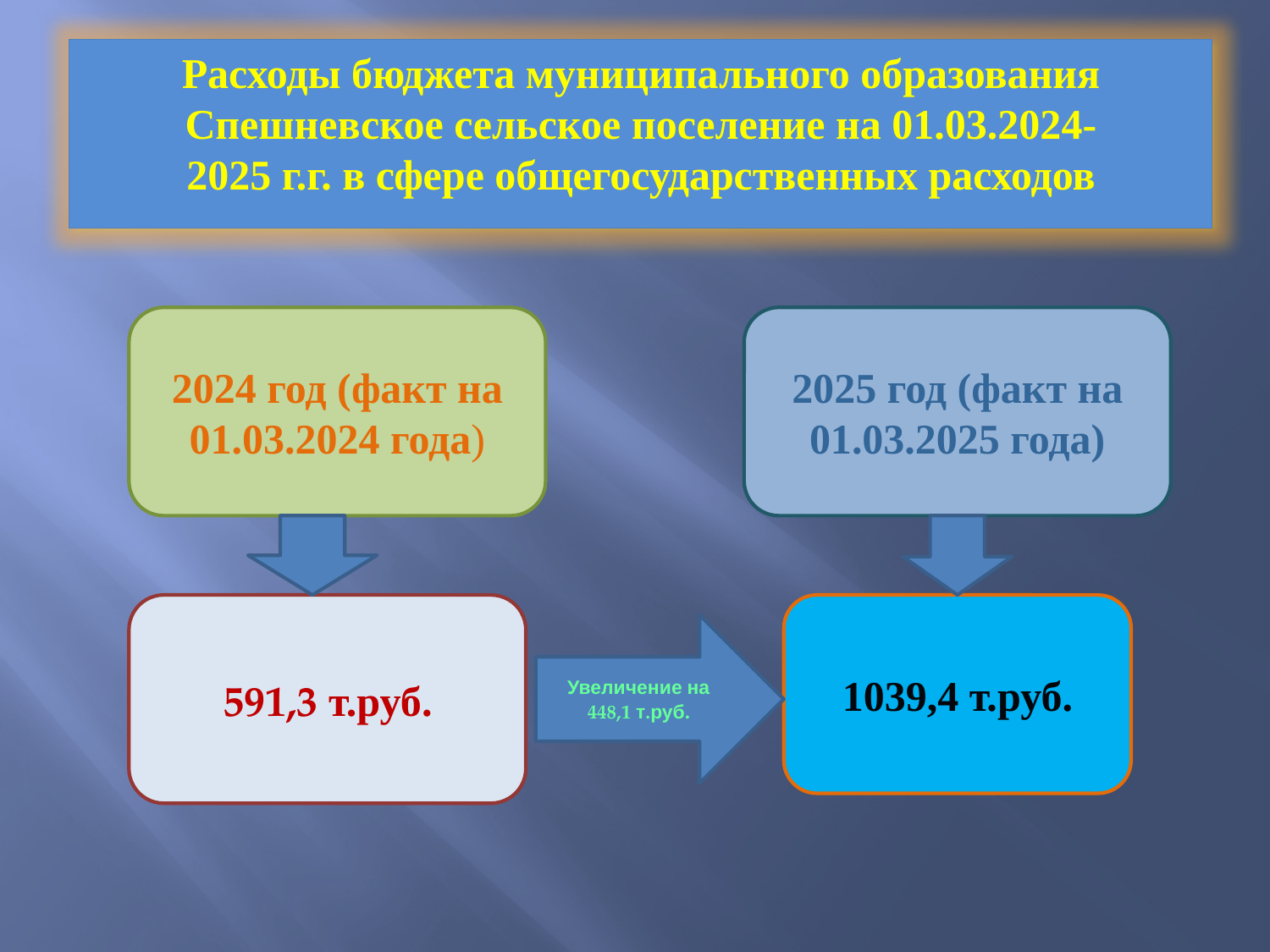

Расходы бюджета муниципального образования Спешневское сельское поселение на 01.03.2024-
2025 г.г. в сфере общегосударственных расходов
2024 год (факт на 01.03.2024 года)
2025 год (факт на 01.03.2025 года)

591,3 т.руб.
1039,4 т.руб.
Увеличение на 448,1 т.руб.